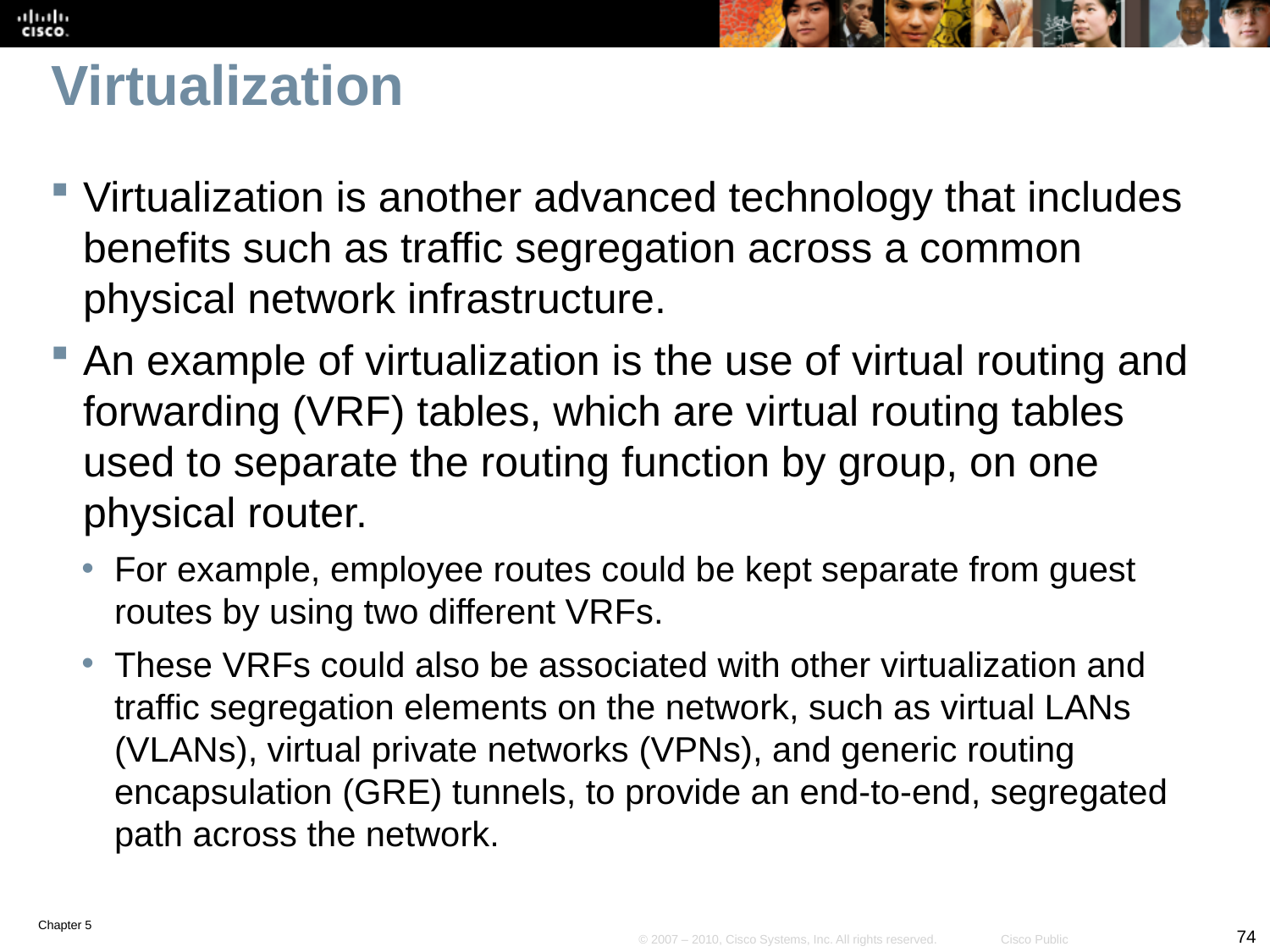

# Virtualization
Virtualization is another advanced technology that includes benefits such as traffic segregation across a common physical network infrastructure.
An example of virtualization is the use of virtual routing and forwarding (VRF) tables, which are virtual routing tables used to separate the routing function by group, on one physical router.
For example, employee routes could be kept separate from guest routes by using two different VRFs.
These VRFs could also be associated with other virtualization and traffic segregation elements on the network, such as virtual LANs (VLANs), virtual private networks (VPNs), and generic routing encapsulation (GRE) tunnels, to provide an end-to-end, segregated path across the network.